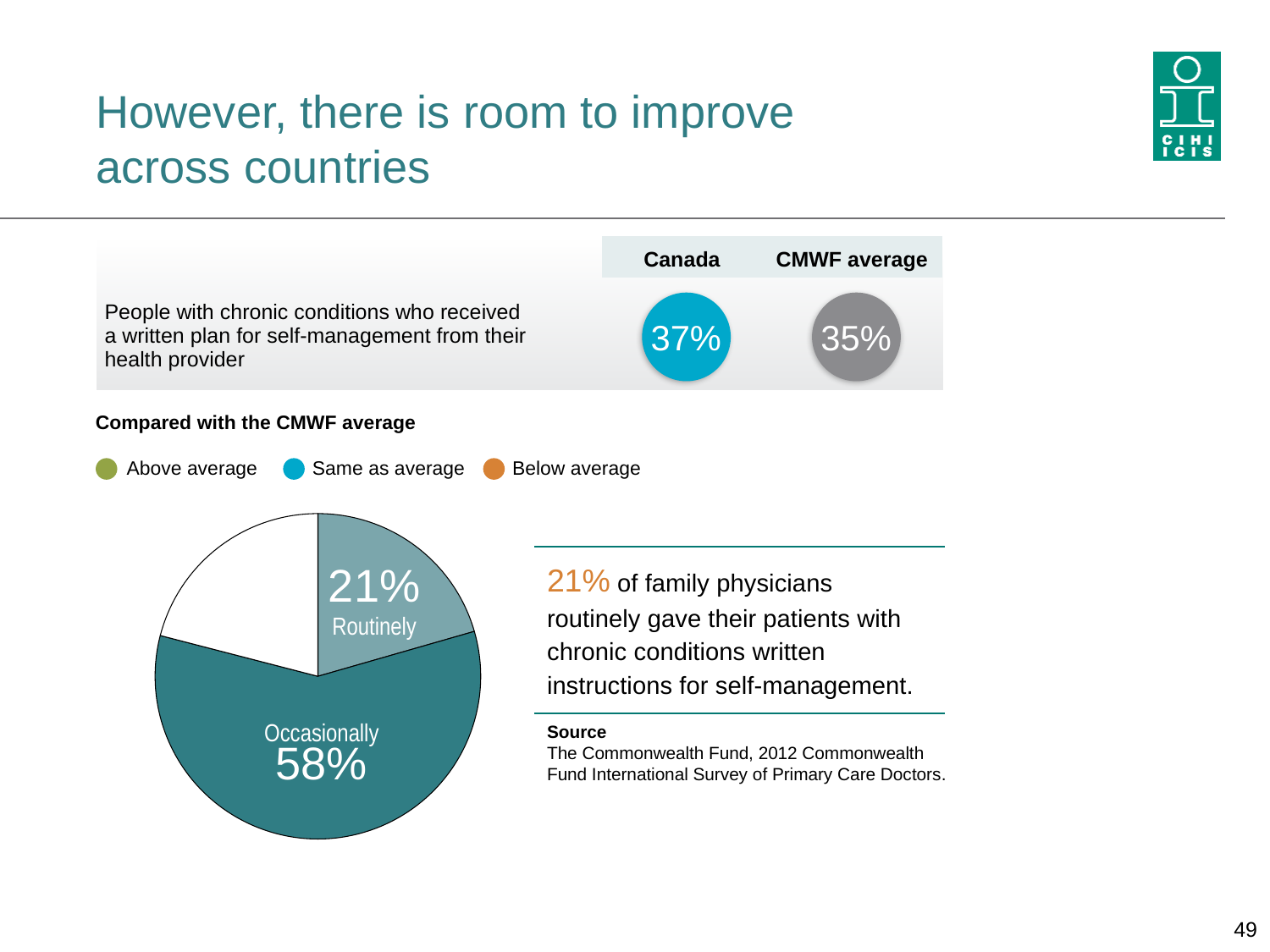

# However, there is room to improve across countries

|  | Canada | CMWF average |
| --- | --- | --- |
| People with chronic conditions who received a written plan for self-management from their health provider |  |  |

37%

35%
Compared with the CMWF average
Above average

Same as average

Below average

### Chart

| Category | Canada |
|---|---|
21%
Routinely
Occasionally
58%
21% of family physicians routinely gave their patients with chronic conditions written instructions for self-management.
Source
The Commonwealth Fund, 2012 Commonwealth Fund International Survey of Primary Care Doctors.
49